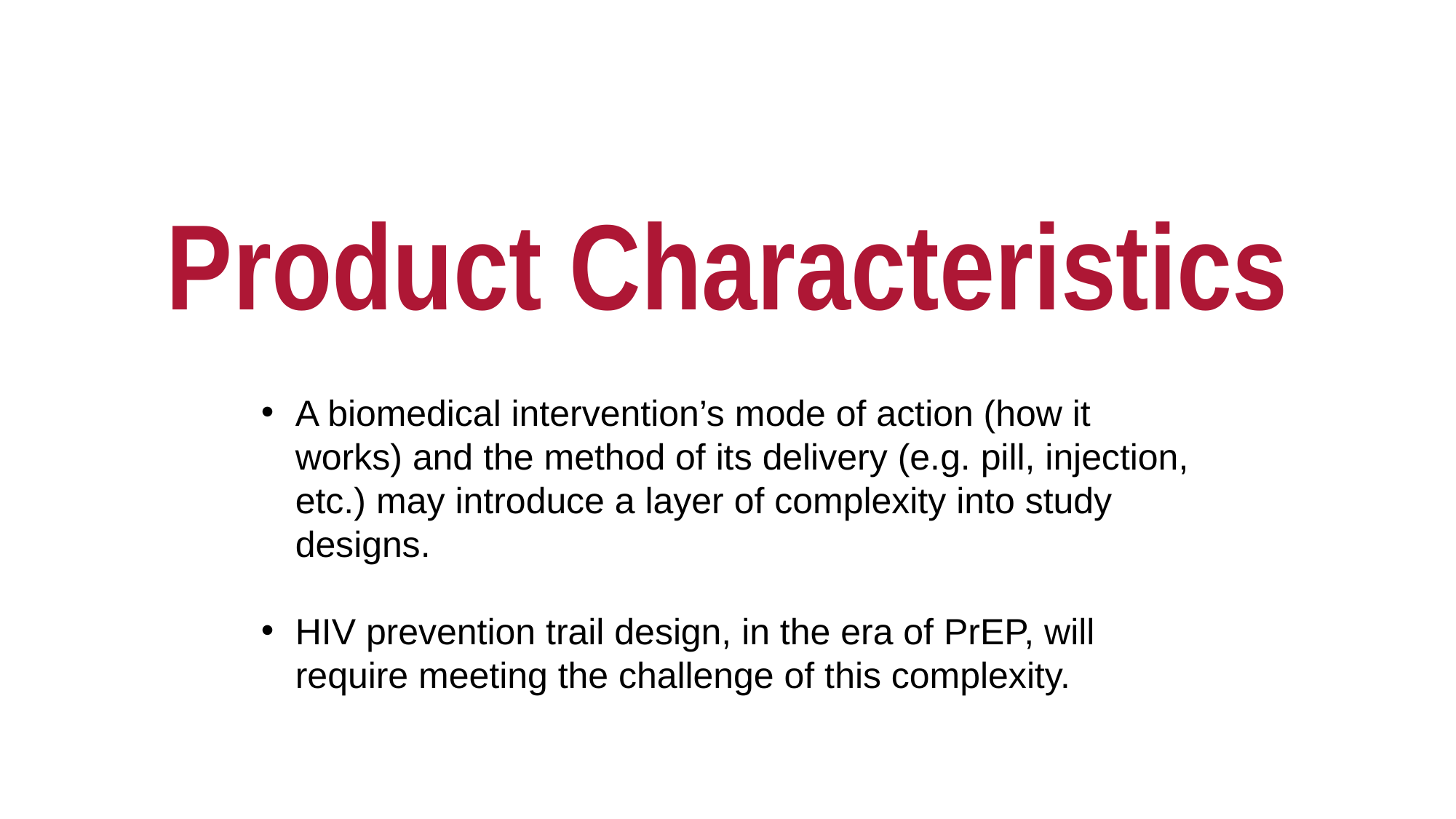

# Product Characteristics
A biomedical intervention’s mode of action (how it works) and the method of its delivery (e.g. pill, injection, etc.) may introduce a layer of complexity into study designs.

HIV prevention trail design, in the era of PrEP, will require meeting the challenge of this complexity.